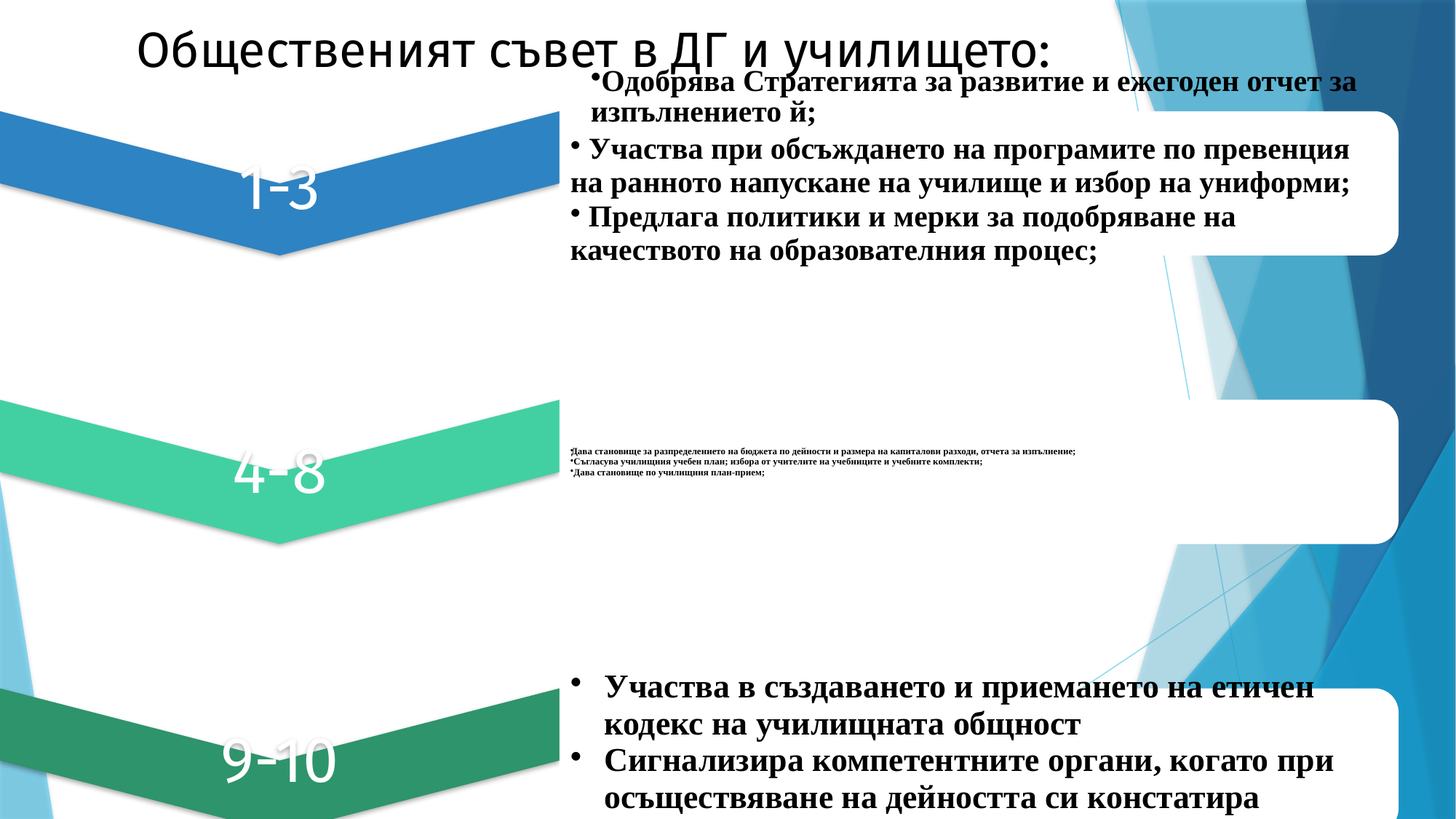

# Общественият съвет в ДГ и училището:
1-3
 Участва при обсъждането на програмите по превенция на ранното напускане на училище и избор на униформи;
4-8
Дава становище за разпределението на бюджета по дейности и размера на капиталови разходи, отчета за изпълнение;
9-10
Участва в създаването и приемането на етичен кодекс на училищната общност
 Предлага политики и мерки за подобряване на качеството на образователния процес;
 Съгласува училищния учебен план; избора от учителите на учебниците и учебните комплекти;
 Дава становище по училищния план-прием;